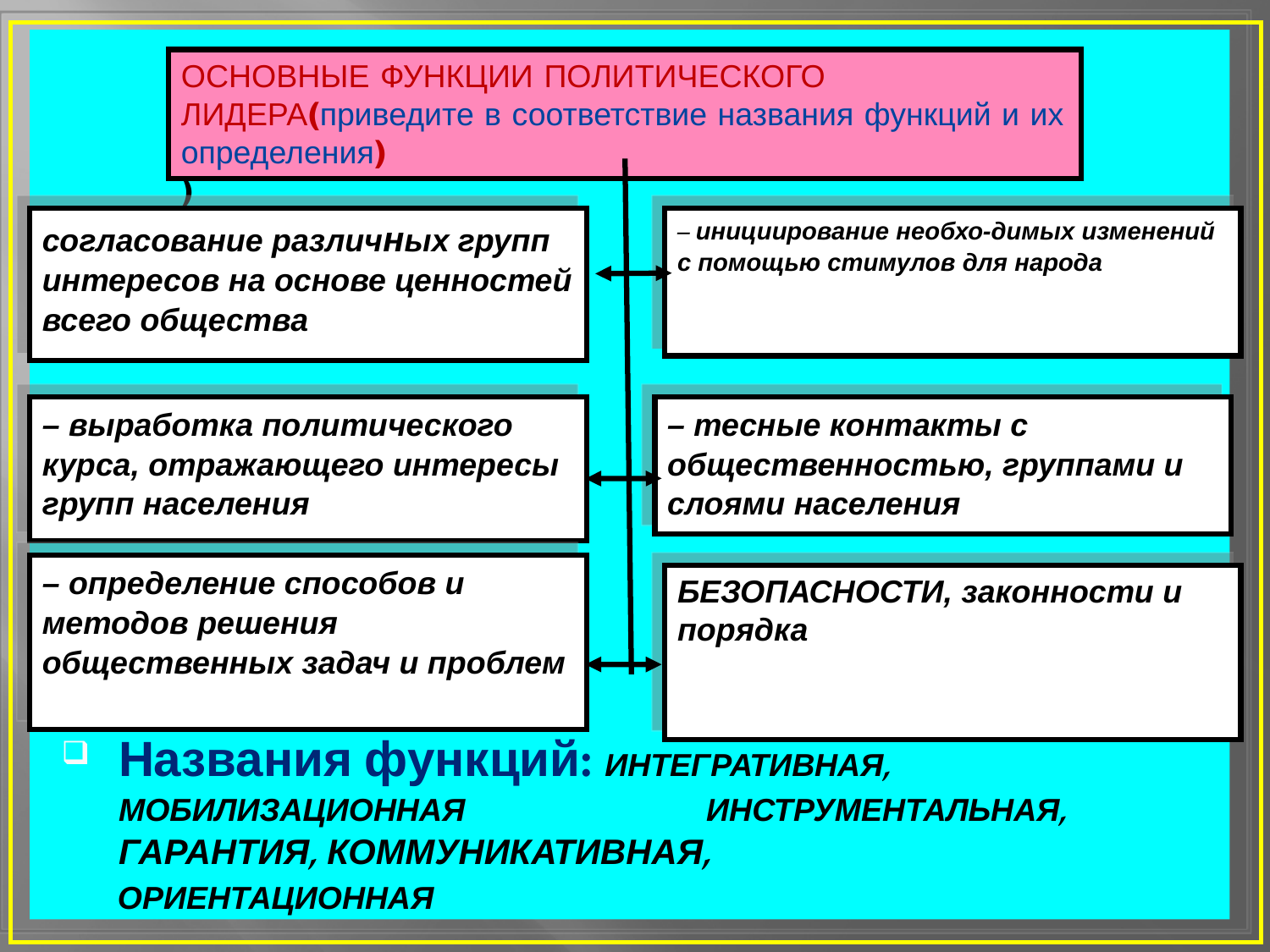

Названия функций: ИНТЕГРАТИВНАЯ, МОБИЛИЗАЦИОННАЯ                              ИНСТРУМЕНТАЛЬНАЯ, ГАРАНТИЯ, КОММУНИКАТИВНАЯ,
       ОРИЕНТАЦИОННАЯ

#
ОСНОВНЫЕ ФУНКЦИИ ПОЛИТИЧЕСКОГО ЛИДЕРА(приведите в соответствие названия функций и их определения)
)

согласование различных групп интересов на основе ценностей всего общества
– инициирование необхо-димых изменений с помощью стимулов для народа

– выработка политического курса, отражающего интересы групп населения
– тесные контакты с общественностью, группами и слоями населения

– определение способов и методов решения общественных задач и проблем
БЕЗОПАСНОСТИ, законности и порядка